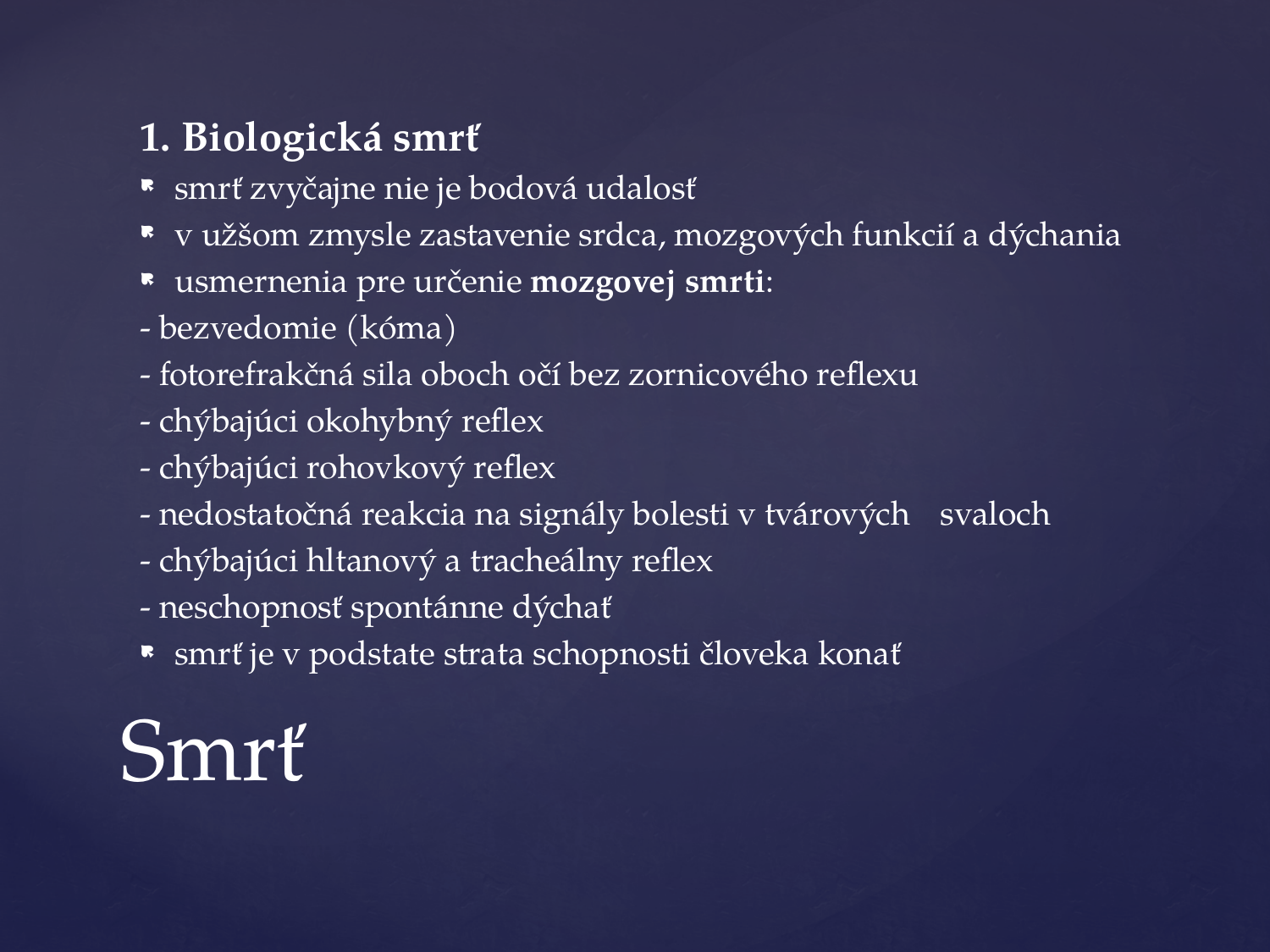

1. Biologická smrť
smrť zvyčajne nie je bodová udalosť
v užšom zmysle zastavenie srdca, mozgových funkcií a dýchania
usmernenia pre určenie mozgovej smrti:
	- bezvedomie (kóma)
	- fotorefrakčná sila oboch očí bez zornicového reflexu
	- chýbajúci okohybný reflex
	- chýbajúci rohovkový reflex
	- nedostatočná reakcia na signály bolesti v tvárových 	svaloch
	- chýbajúci hltanový a tracheálny reflex
	- neschopnosť spontánne dýchať
smrť je v podstate strata schopnosti človeka konať
# Smrť